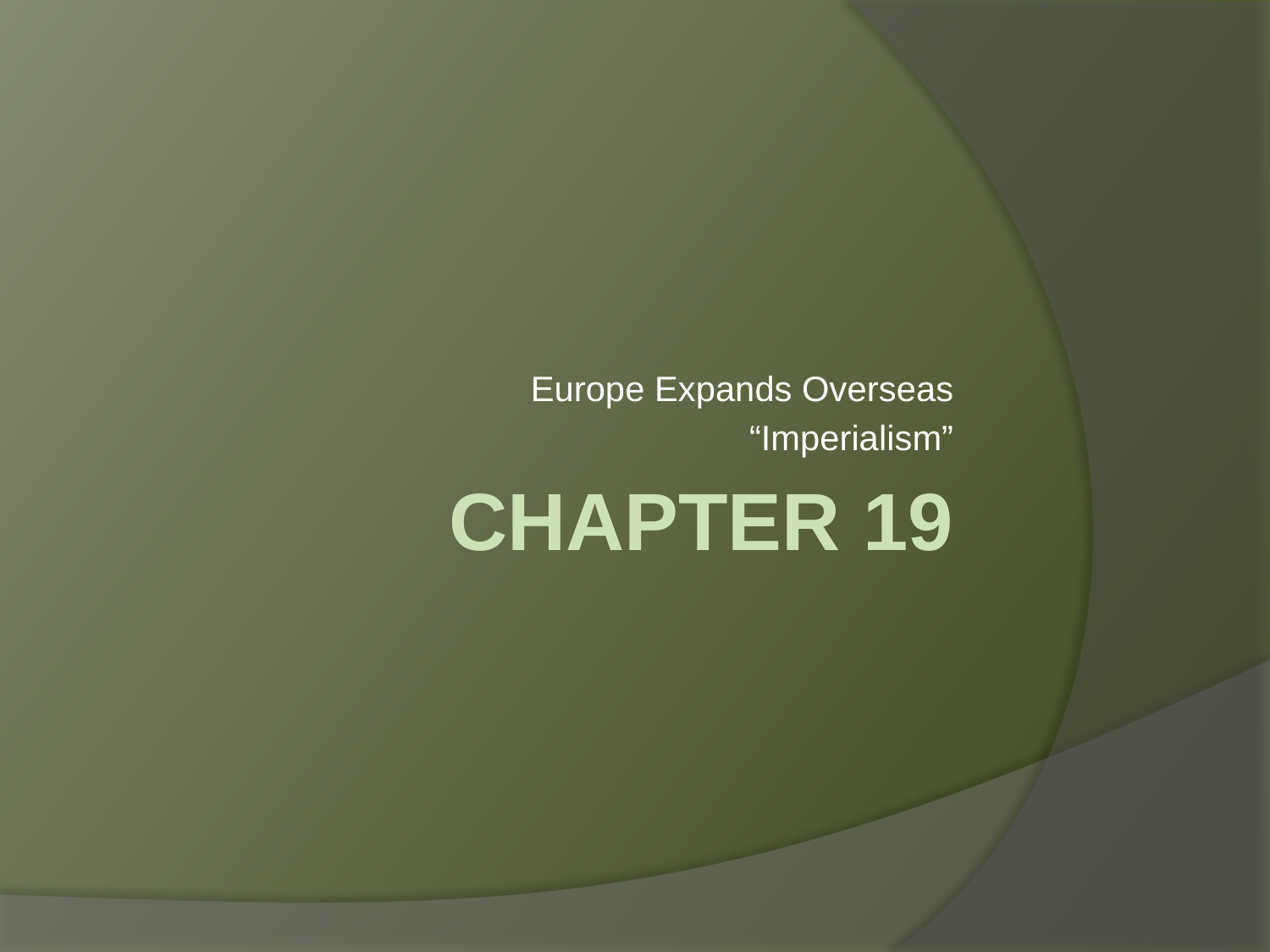

Europe Expands Overseas
“Imperialism”
# Chapter 19